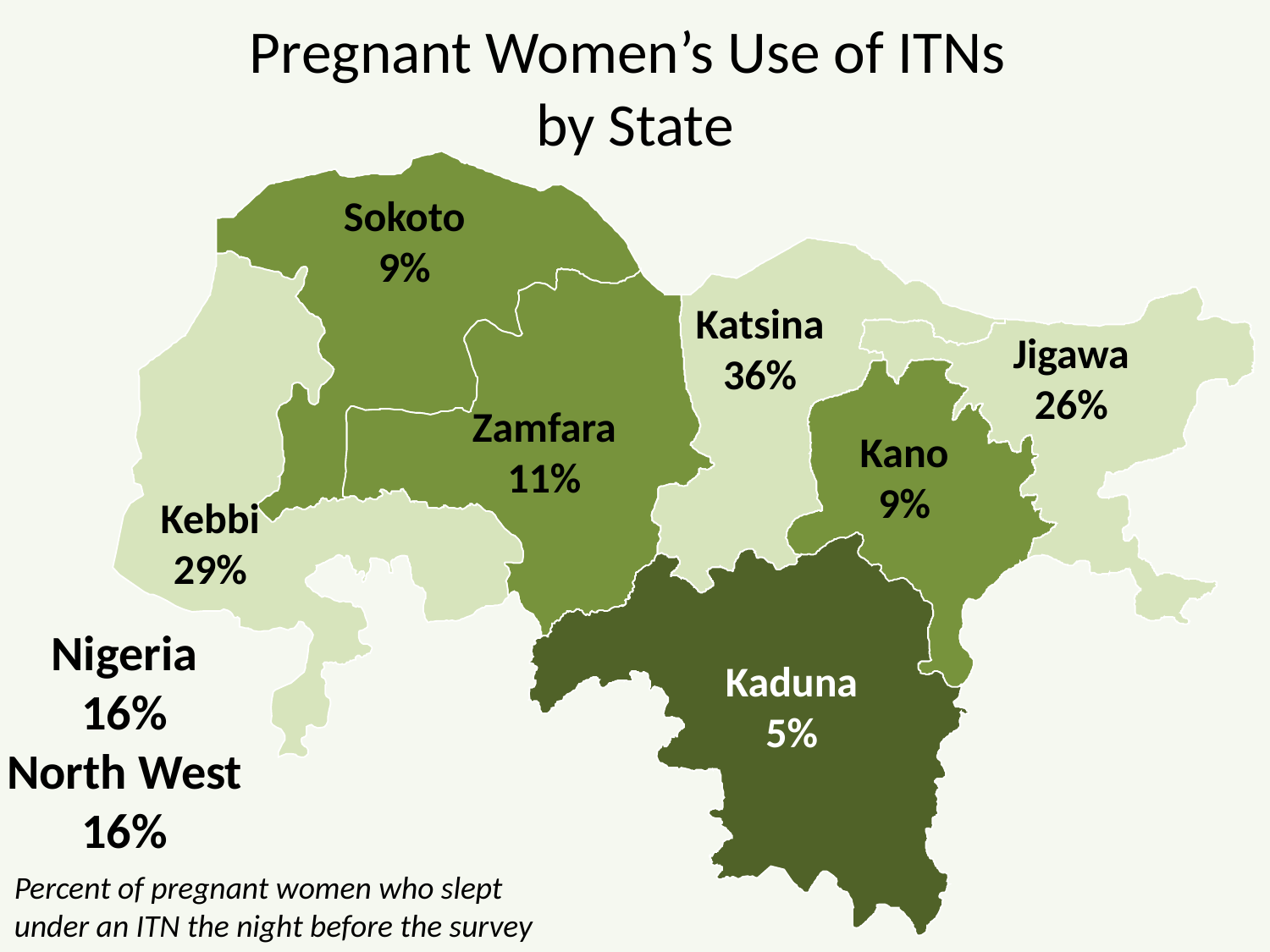

# Pregnant Women’s Use of ITNs by State

Sokoto
9%
Katsina
36%
Jigawa
26%
Zamfara
11%
Kano
9%
Kebbi
29%
Nigeria
16%
North West
16%
Kaduna
5%
Percent of pregnant women who slept
under an ITN the night before the survey